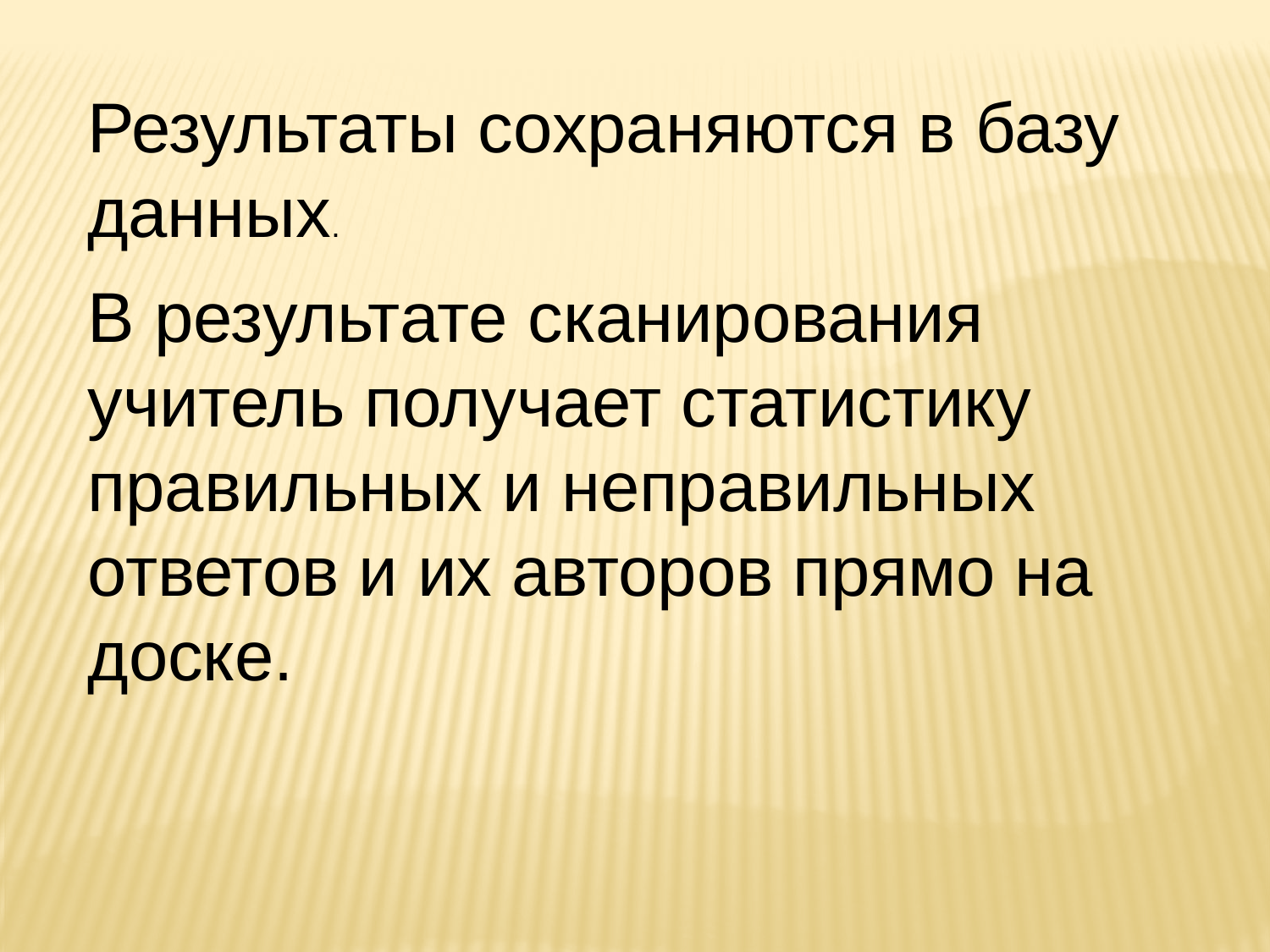

Результаты сохраняются в базу данных.
В результате сканирования учитель получает статистику правильных и неправильных ответов и их авторов прямо на доске.